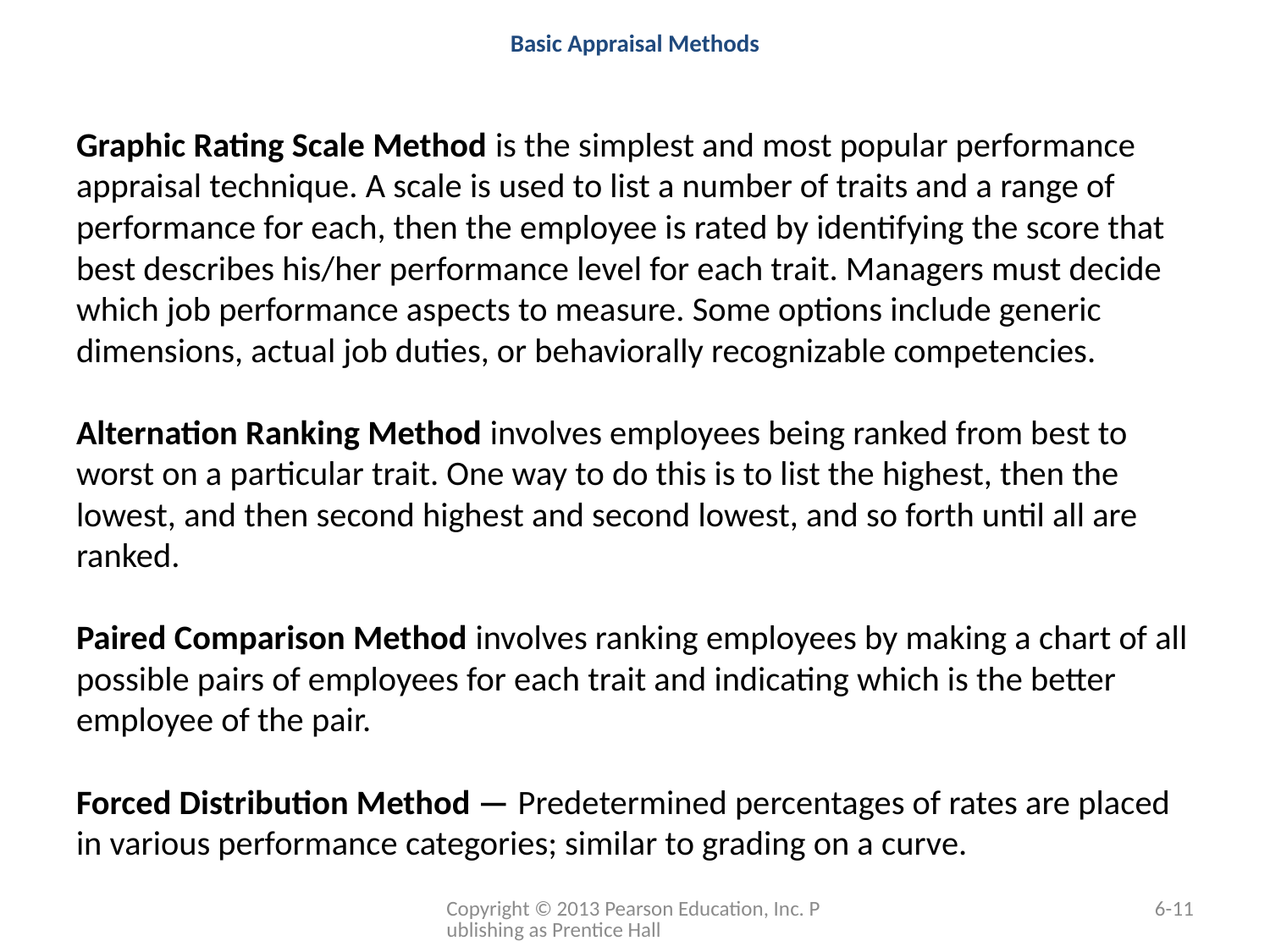

# Basic Appraisal Methods
Graphic Rating Scale Method is the simplest and most popular performance appraisal technique. A scale is used to list a number of traits and a range of performance for each, then the employee is rated by identifying the score that best describes his/her performance level for each trait. Managers must decide which job performance aspects to measure. Some options include generic dimensions, actual job duties, or behaviorally recognizable competencies.

Alternation Ranking Method involves employees being ranked from best to worst on a particular trait. One way to do this is to list the highest, then the lowest, and then second highest and second lowest, and so forth until all are ranked.

Paired Comparison Method involves ranking employees by making a chart of all possible pairs of employees for each trait and indicating which is the better employee of the pair.

Forced Distribution Method — Predetermined percentages of rates are placed in various performance categories; similar to grading on a curve.

Copyright © 2013 Pearson Education, Inc. Publishing as Prentice Hall
6-11